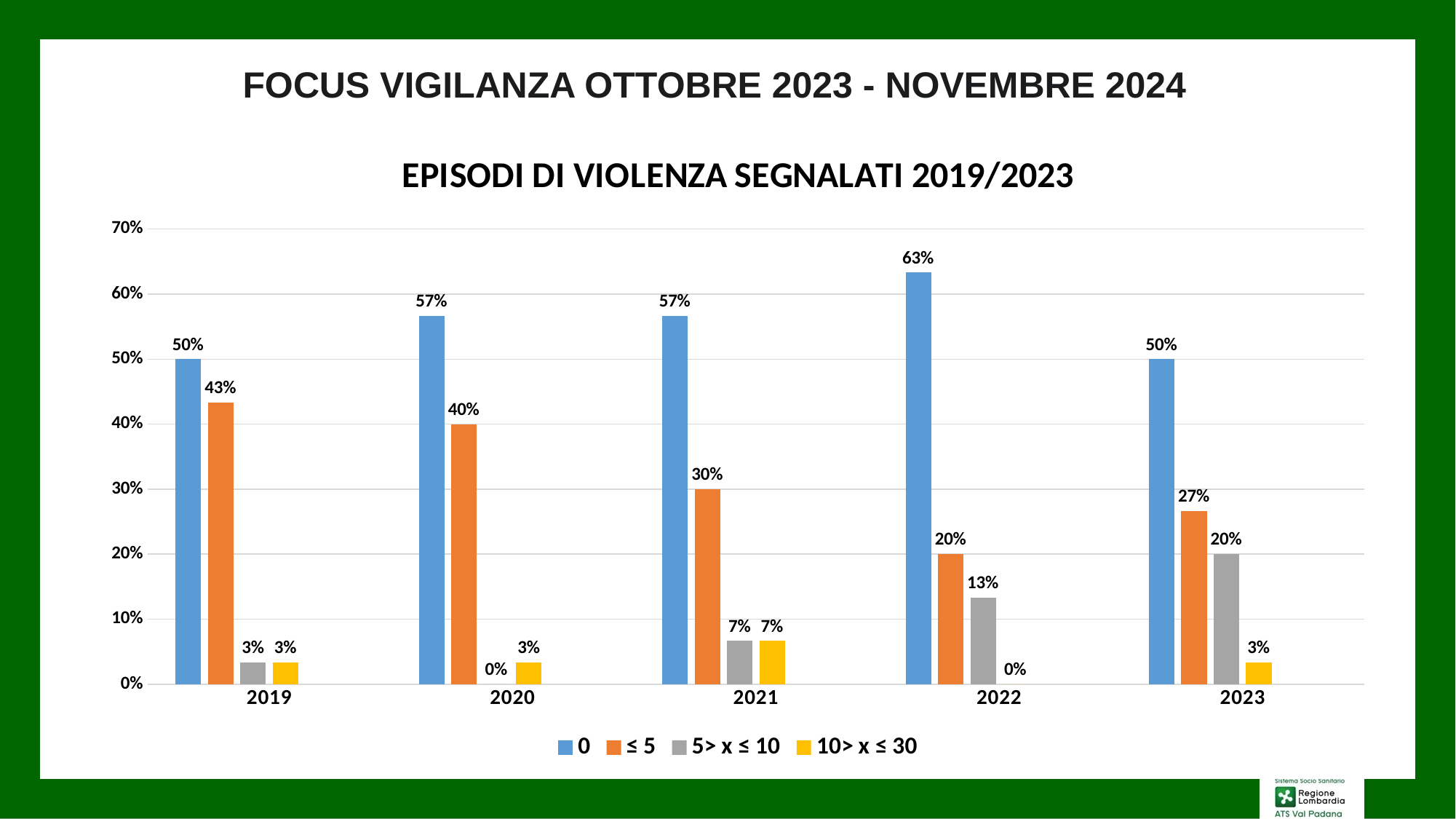

FOCUS VIGILANZA OTTOBRE 2023 - NOVEMBRE 2024

### Chart: EPISODI DI VIOLENZA SEGNALATI 2019/2023

| Category | 0 | ≤ 5 | 5> x ≤ 10 | 10> x ≤ 30 |  |  |
|---|---|---|---|---|---|---|
| 2019 | 0.5 | 0.43333333333333335 | 0.03333333333333333 | 0.03333333333333333 | None | None |
| 2020 | 0.5666666666666667 | 0.4 | 0.0 | 0.03333333333333333 | None | None |
| 2021 | 0.5666666666666667 | 0.3 | 0.06666666666666667 | 0.06666666666666667 | None | None |
| 2022 | 0.6333333333333333 | 0.2 | 0.13333333333333333 | 0.0 | None | None |
| 2023 | 0.5 | 0.26666666666666666 | 0.2 | 0.03333333333333333 | None | None |